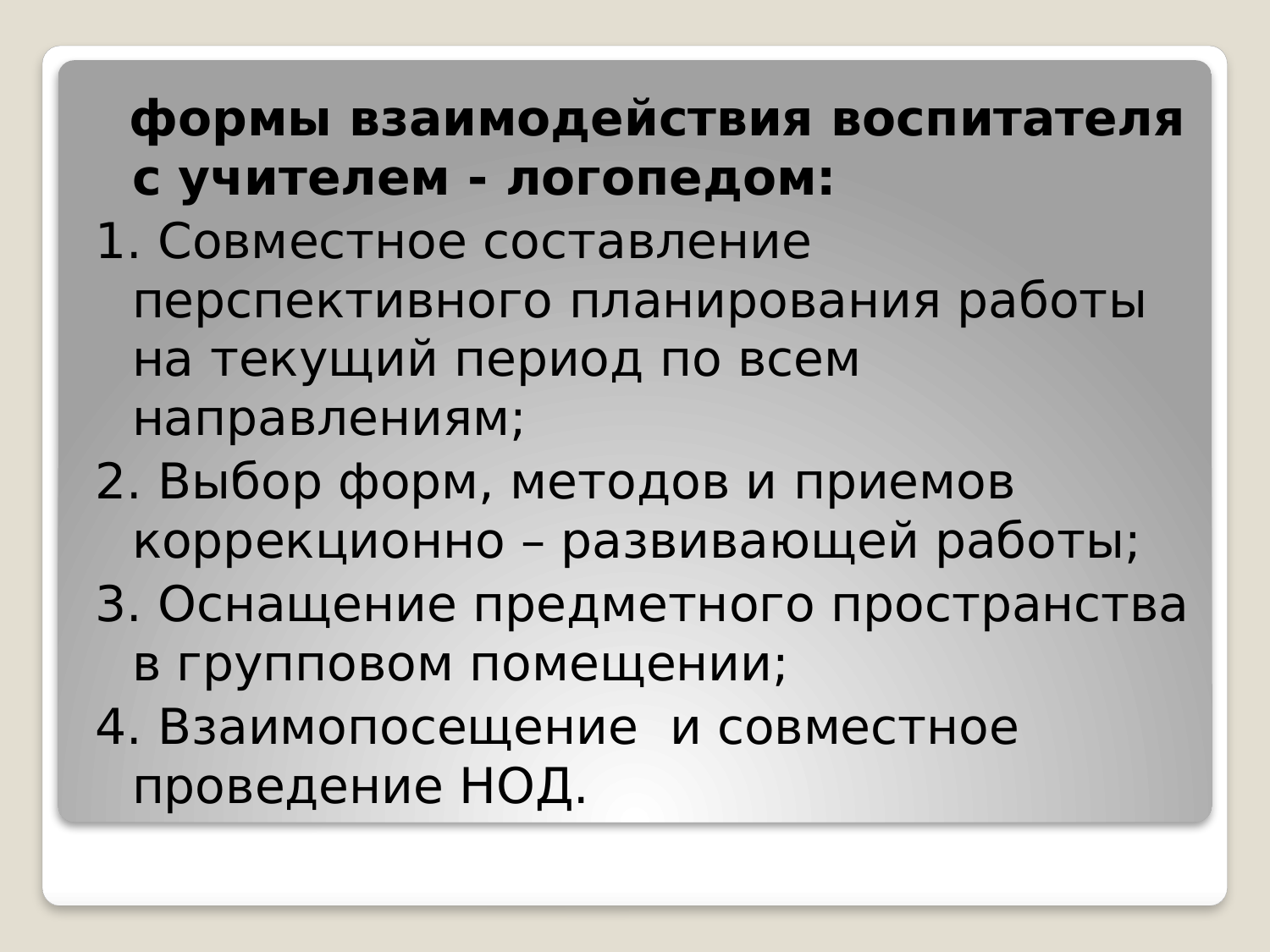

формы взаимодействия воспитателя с учителем - логопедом:
1. Совместное составление перспективного планирования работы на текущий период по всем направлениям;
2. Выбор форм, методов и приемов коррекционно – развивающей работы;
3. Оснащение предметного пространства в групповом помещении;
4. Взаимопосещение  и совместное проведение НОД.